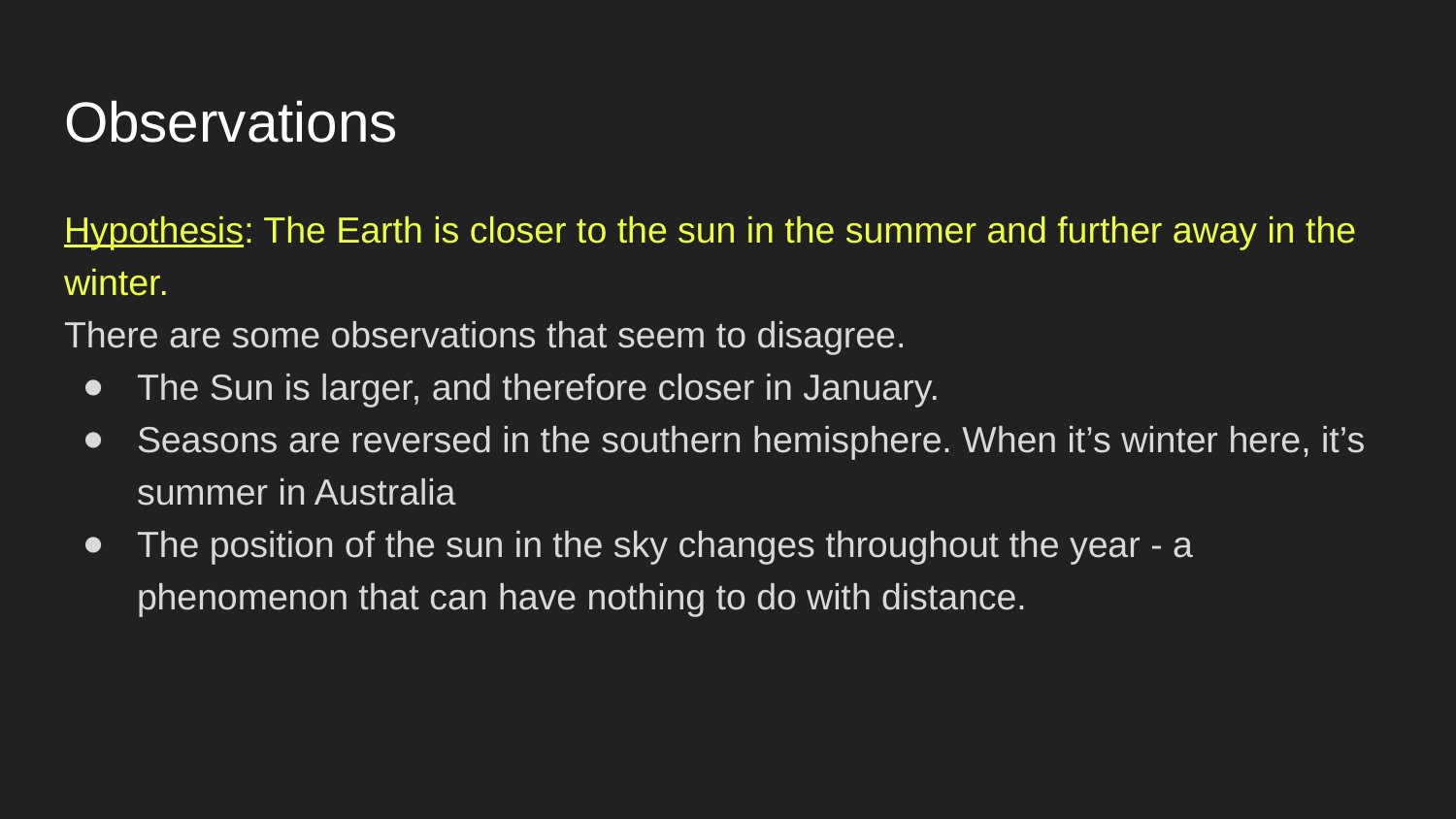

# Observations
Hypothesis: The Earth is closer to the sun in the summer and further away in the winter.
There are some observations that seem to disagree.
The Sun is larger, and therefore closer in January.
Seasons are reversed in the southern hemisphere. When it’s winter here, it’s summer in Australia
The position of the sun in the sky changes throughout the year - a phenomenon that can have nothing to do with distance.